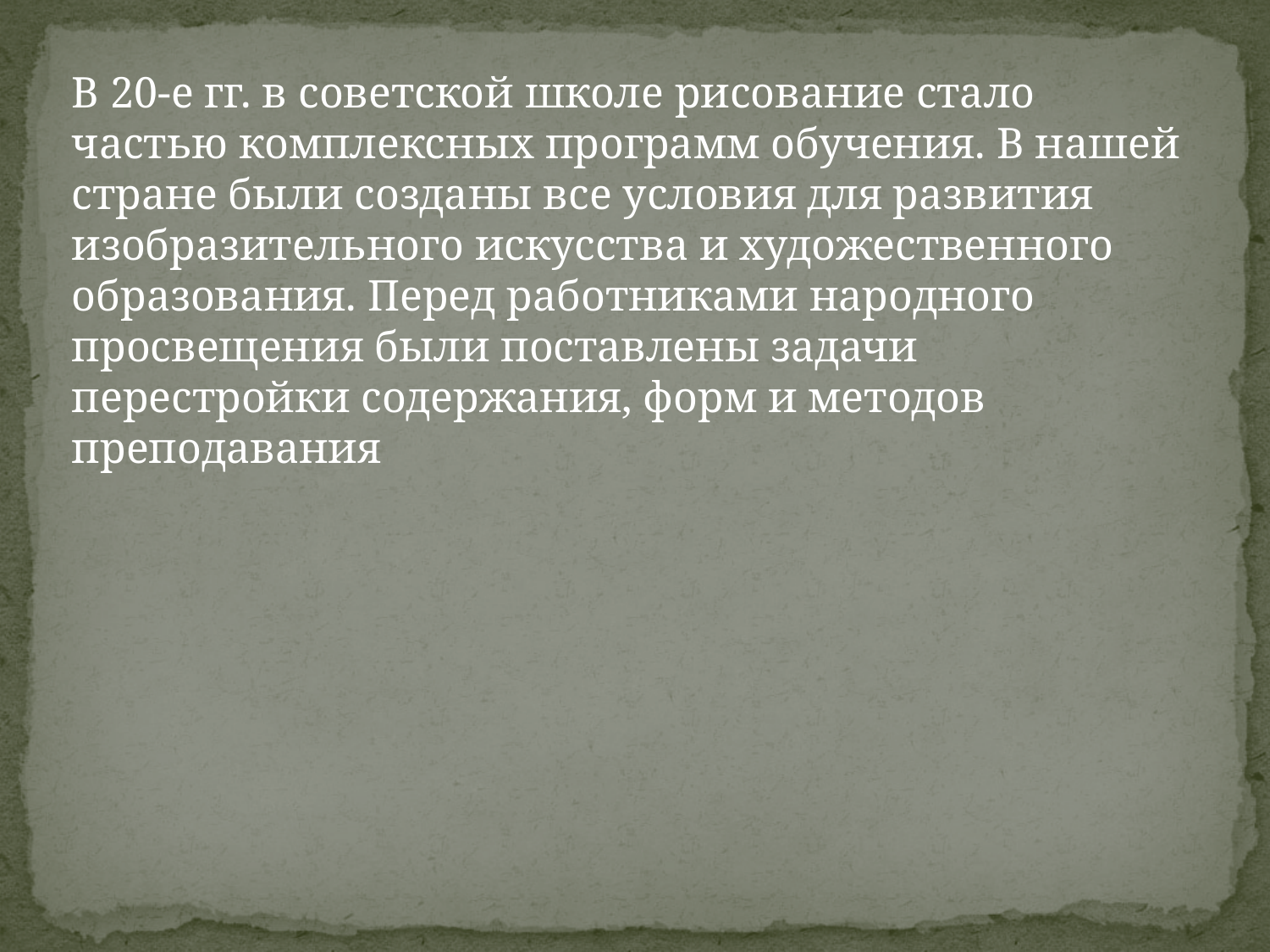

В 20-е гг. в советской школе рисование стало частью комплексных программ обучения. В нашей стране были созданы все условия для развития изобразительного искусства и художественного образования. Перед работниками народного просвещения были поставлены задачи перестройки содержания, форм и методов преподавания